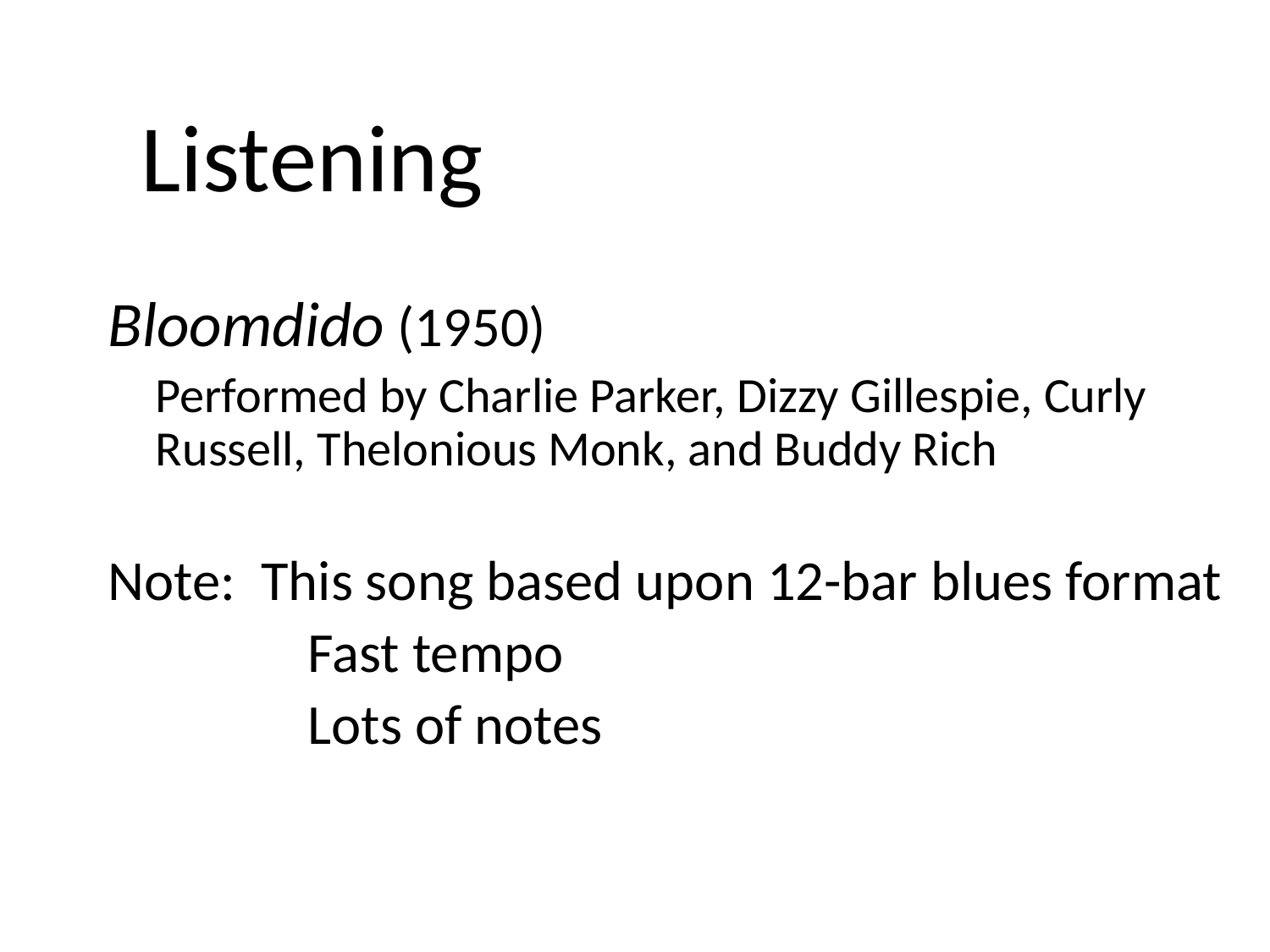

# Listening
Bloomdido (1950)
	Performed by Charlie Parker, Dizzy Gillespie, Curly Russell, Thelonious Monk, and Buddy Rich

Note:  This song based upon 12-bar blues format
		  Fast tempo
		  Lots of notes